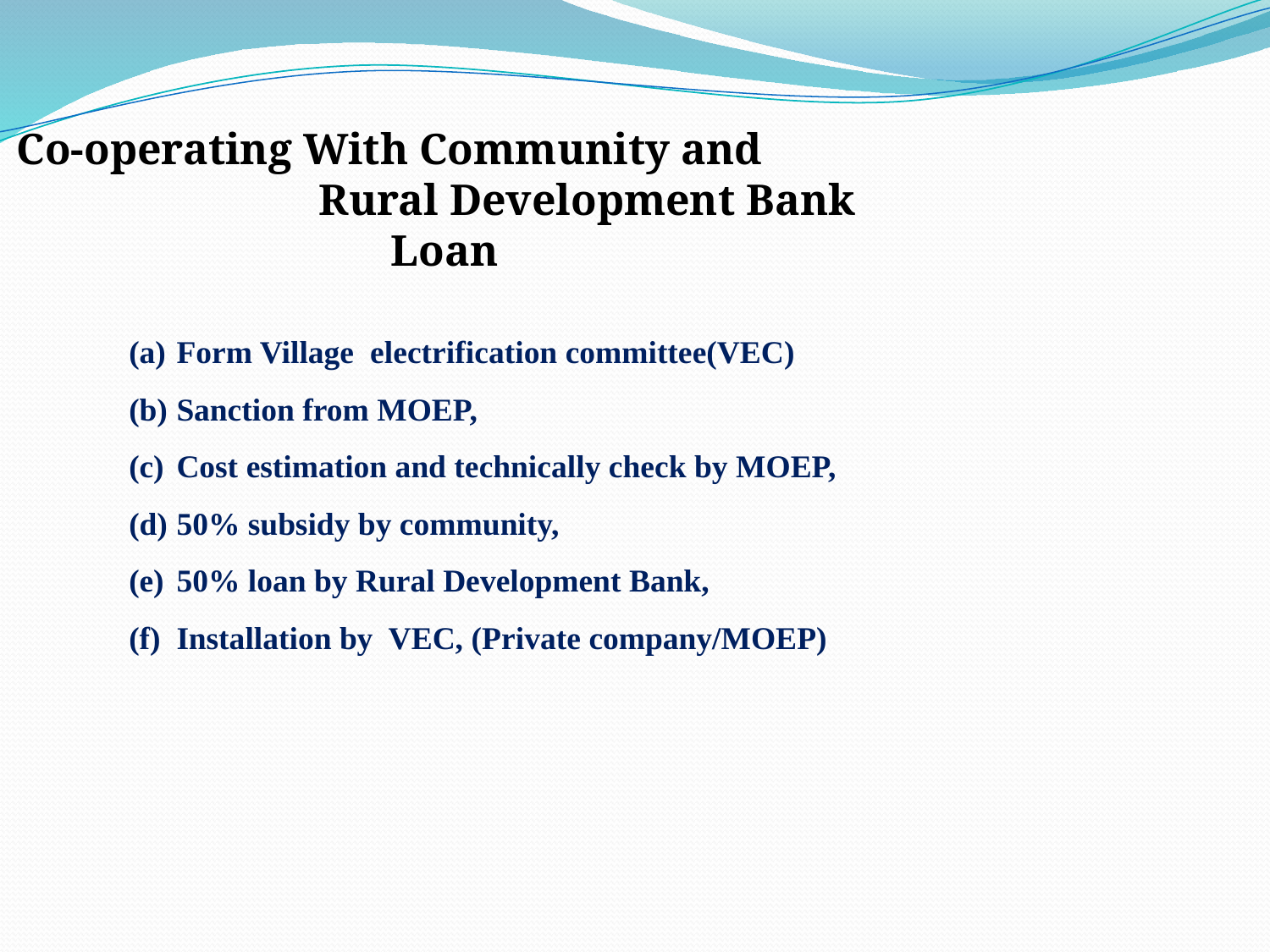

Co-operating With Community and                                     Rural Development Bank Loan
Form Village  electrification committee(VEC)
Sanction from MOEP,
Cost estimation and technically check by MOEP,
50% subsidy by community,
50% loan by Rural Development Bank,
Installation by  VEC, (Private company/MOEP)